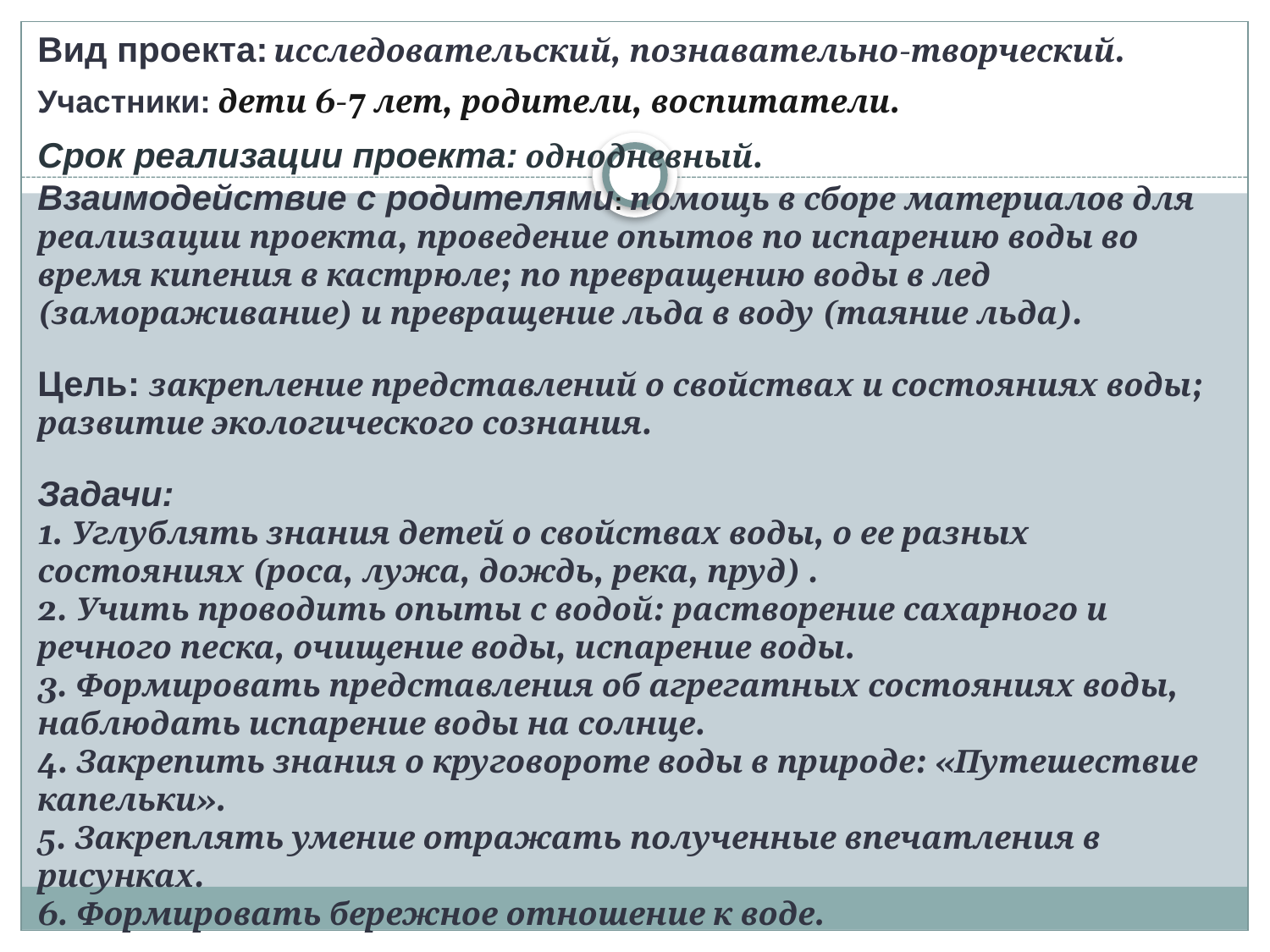

Вид проекта: исследовательский, познавательно-творческий.

Участники: дети 6-7 лет, родители, воспитатели.

Срок реализации проекта: однодневный.
Взаимодействие с родителями: помощь в сборе материалов для реализации проекта, проведение опытов по испарению воды во время кипения в кастрюле; по превращению воды в лед (замораживание) и превращение льда в воду (таяние льда).

Цель: закрепление представлений о свойствах и состояниях воды; развитие экологического сознания.

Задачи:
1. Углублять знания детей о свойствах воды, о ее разных состояниях (роса, лужа, дождь, река, пруд) .
2. Учить проводить опыты с водой: растворение сахарного и речного песка, очищение воды, испарение воды.
3. Формировать представления об агрегатных состояниях воды, наблюдать испарение воды на солнце.
4. Закрепить знания о круговороте воды в природе: «Путешествие капельки».
5. Закреплять умение отражать полученные впечатления в рисунках.
6. Формировать бережное отношение к воде.